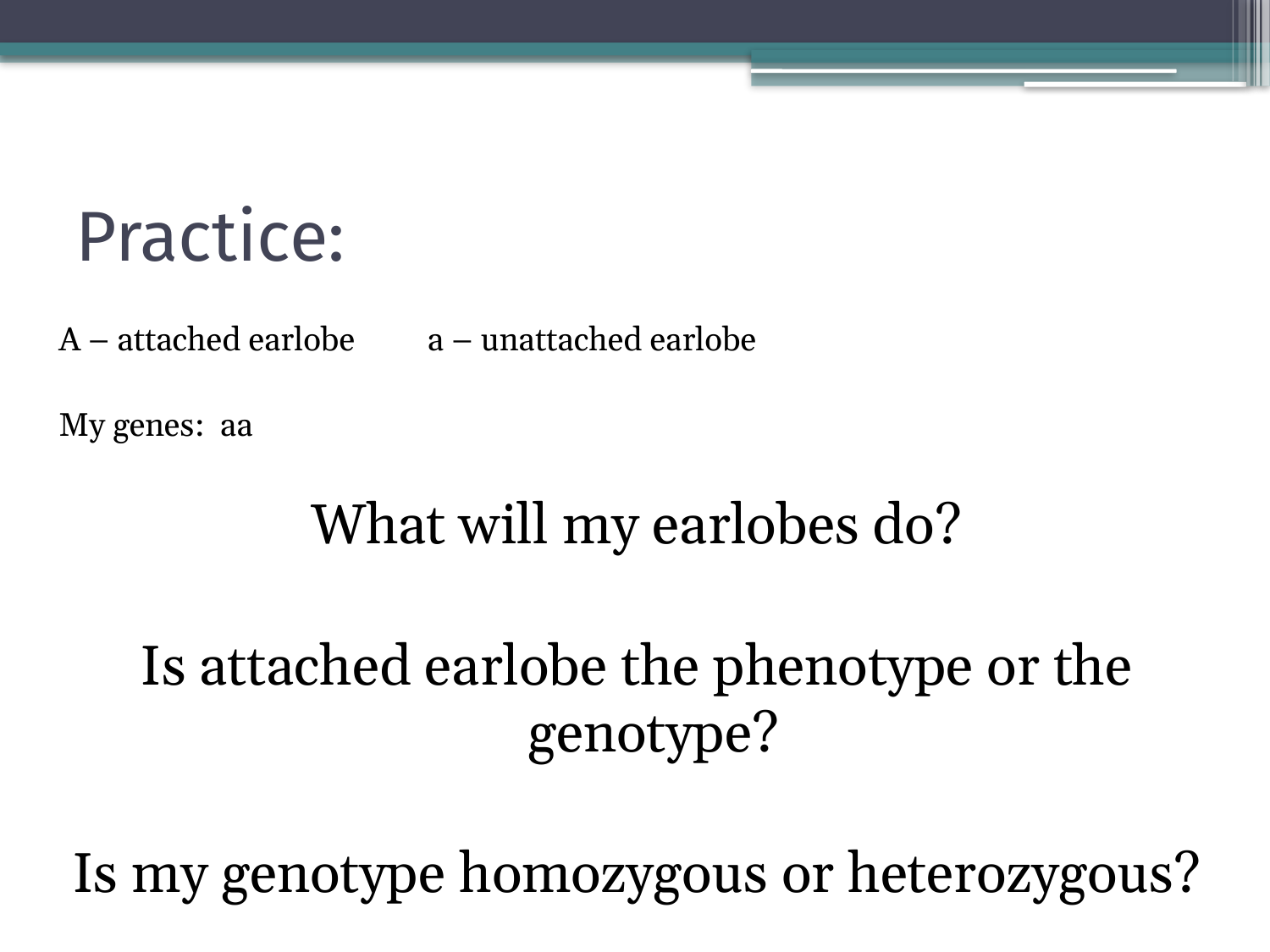

# Practice:
A – attached earlobe		a – unattached earlobe

My genes:  aa

What will my earlobes do?

Is attached earlobe the phenotype or the genotype?

Is my genotype homozygous or heterozygous?